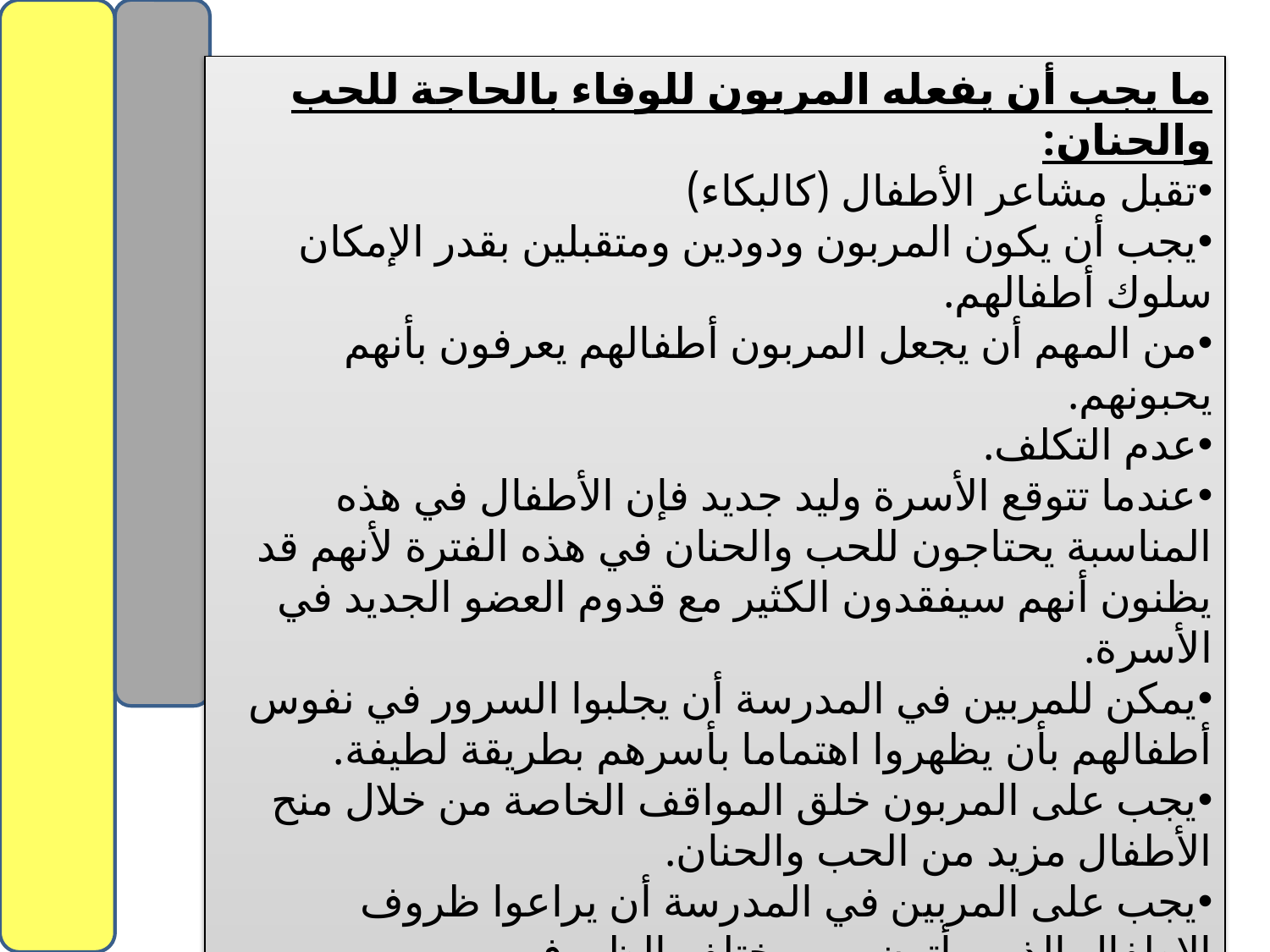

ما يجب أن يفعله المربون للوفاء بالحاجة للحب والحنان:
تقبل مشاعر الأطفال (كالبكاء)
يجب أن يكون المربون ودودين ومتقبلين بقدر الإمكان سلوك أطفالهم.
من المهم أن يجعل المربون أطفالهم يعرفون بأنهم يحبونهم.
عدم التكلف.
عندما تتوقع الأسرة وليد جديد فإن الأطفال في هذه المناسبة يحتاجون للحب والحنان في هذه الفترة لأنهم قد يظنون أنهم سيفقدون الكثير مع قدوم العضو الجديد في الأسرة.
يمكن للمربين في المدرسة أن يجلبوا السرور في نفوس أطفالهم بأن يظهروا اهتماما بأسرهم بطريقة لطيفة.
يجب على المربون خلق المواقف الخاصة من خلال منح الأطفال مزيد من الحب والحنان.
يجب على المربين في المدرسة أن يراعوا ظروف الاطفال الذين يأتون من مختلف الظروف.
هناك أطفال يجدون متنفس للحب والحنان عندما يقتنون حيوان اليف لذلك يجب على المربين مساعدتهم في ذلك.